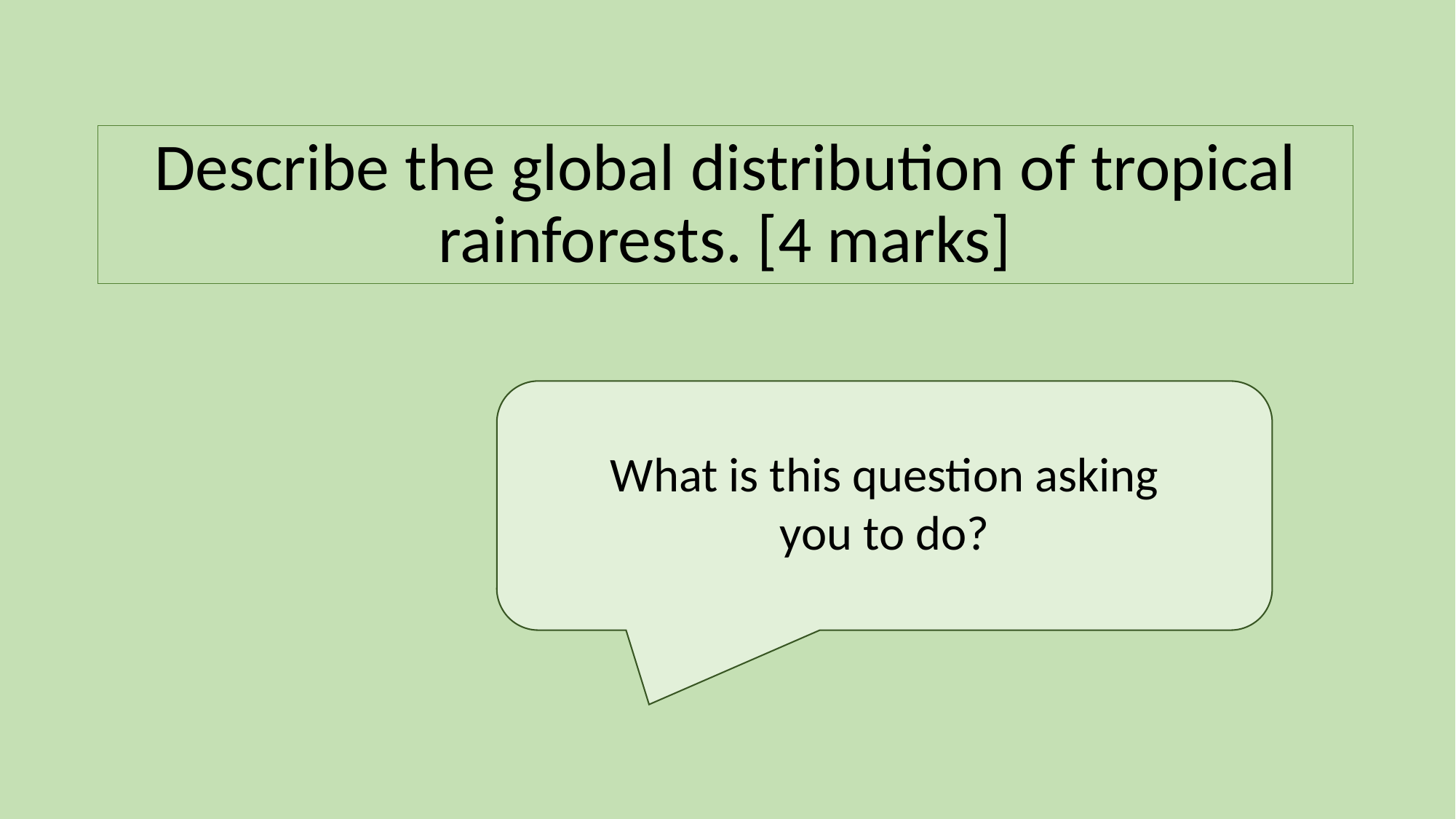

# Describe the global distribution of tropical rainforests. [4 marks]

What is this question asking you to do?